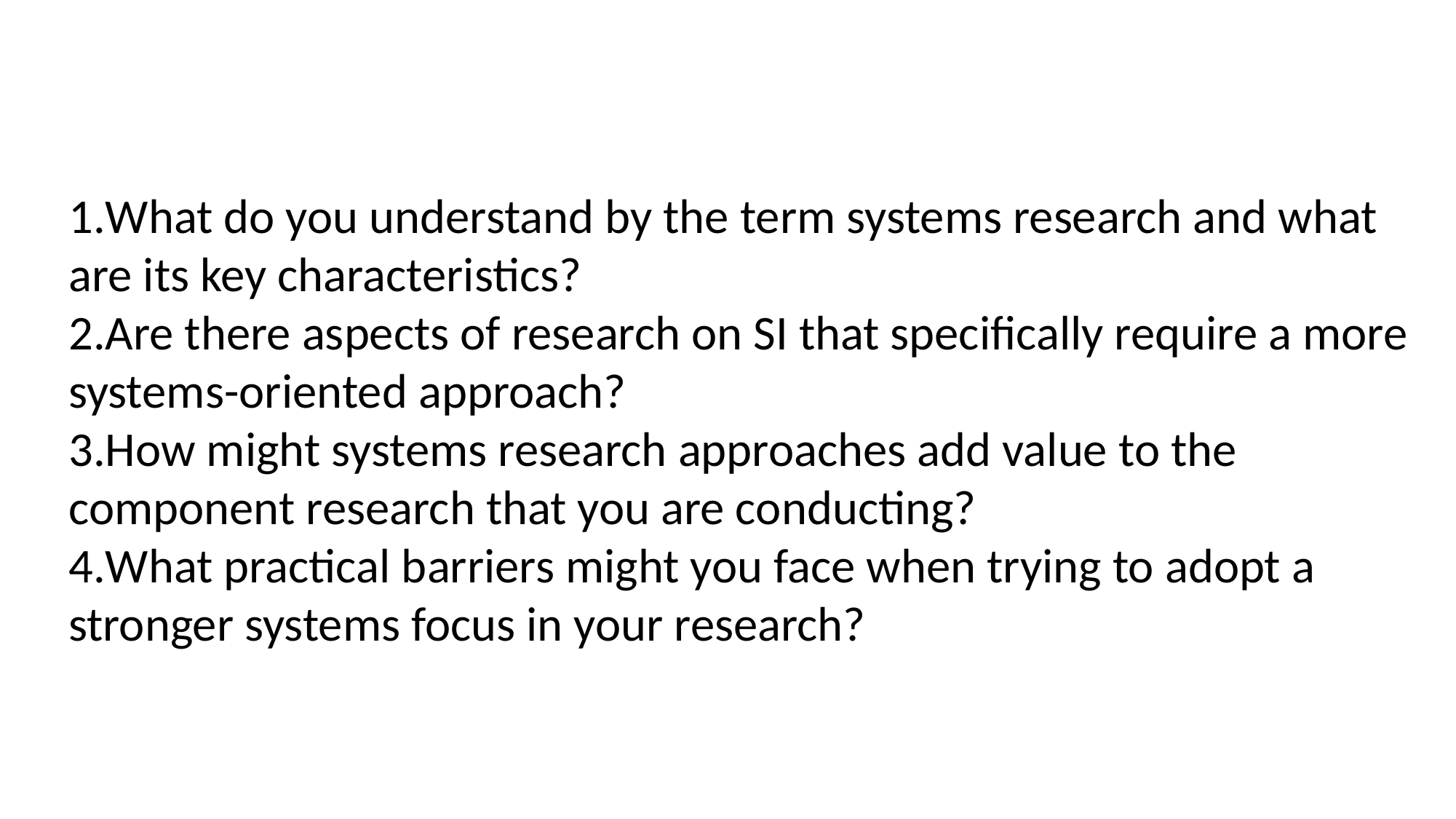

What do you understand by the term systems research and what are its key characteristics?
Are there aspects of research on SI that specifically require a more systems-oriented approach?
How might systems research approaches add value to the component research that you are conducting?
What practical barriers might you face when trying to adopt a stronger systems focus in your research?